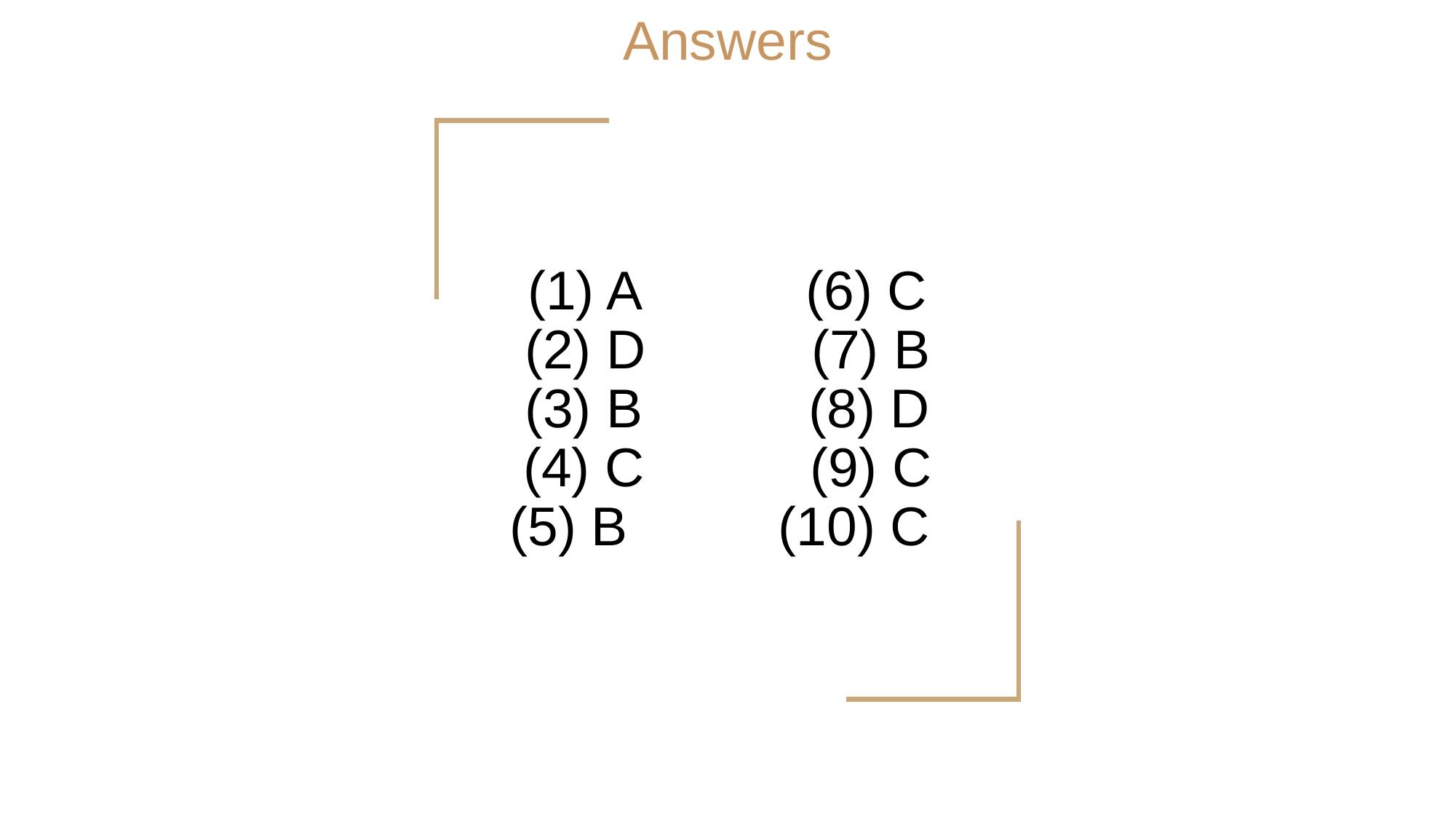

Answers

(1) A           (6) C
(2) D           (7) B
(3) B           (8) D
(4) C           (9) C
(5) B          (10) C